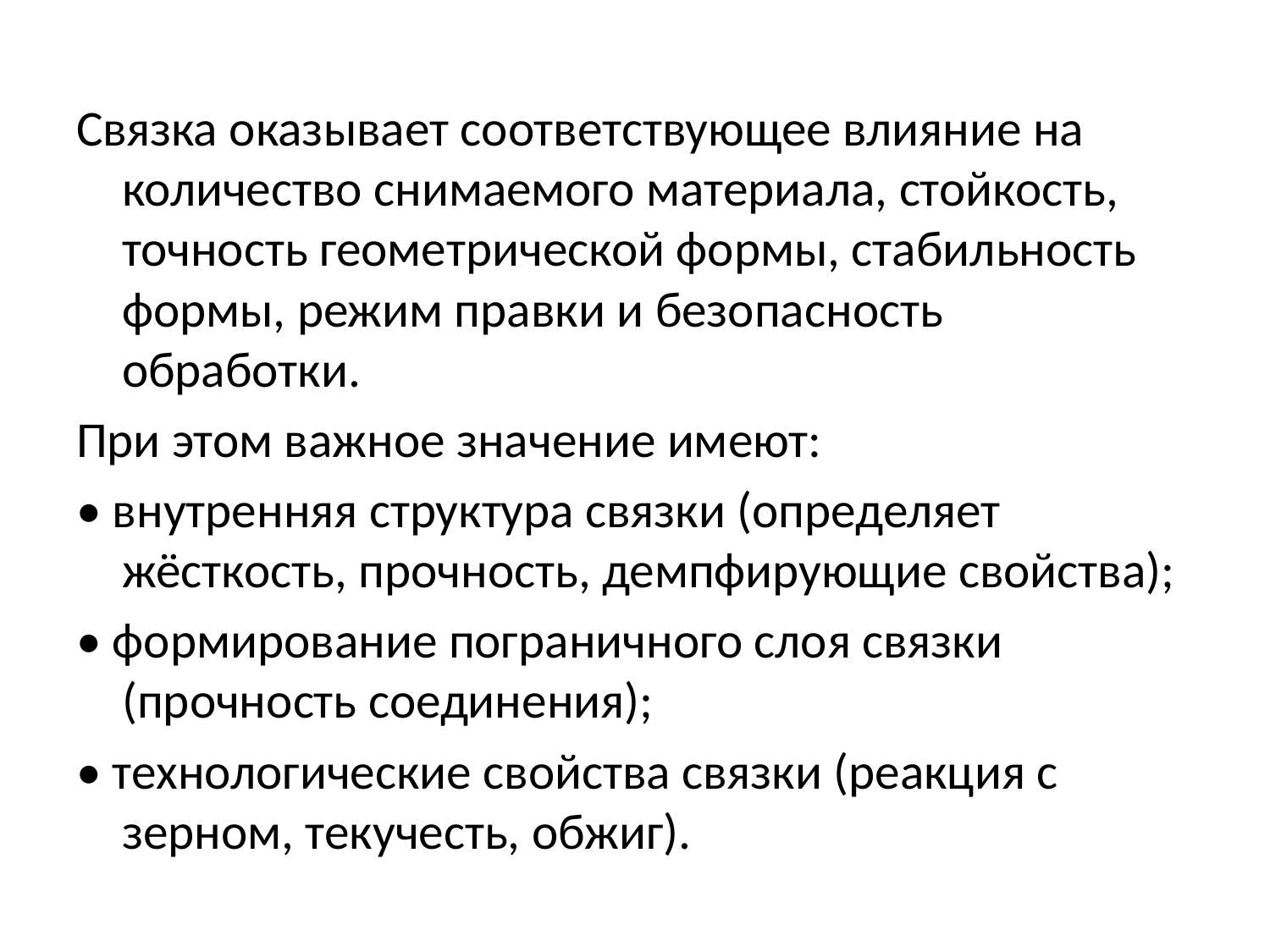

Связка оказывает соответствующее влияние на количество снимаемого материала, стойкость, точность геометрической формы, стабильность формы, режим правки и безопасность обработки.
При этом важное значение имеют:
• внутренняя структура связки (определяет жёсткость, прочность, демпфирующие свойства);
• формирование пограничного слоя связки (прочность соединения);
• технологические свойства связки (реакция с зерном, текучесть, обжиг).